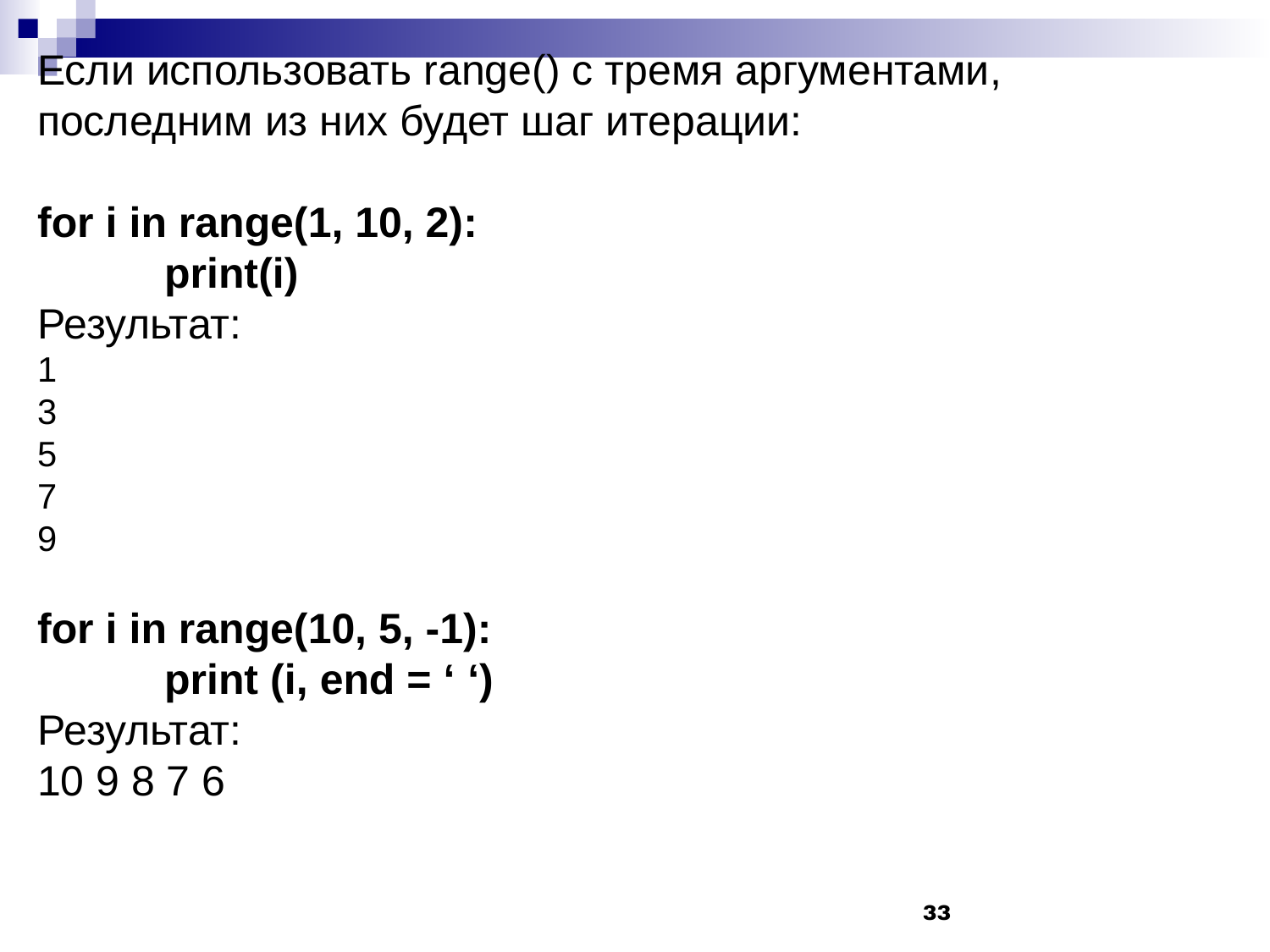

Если использовать range() с тремя аргументами, последним из них будет шаг итерации:

for i in range(1, 10, 2):
	print(i)
Результат:
1
3
5
7
9

for i in range(10, 5, -1):
	print (i, end = ‘ ‘)
Результат:
10 9 8 7 6

33